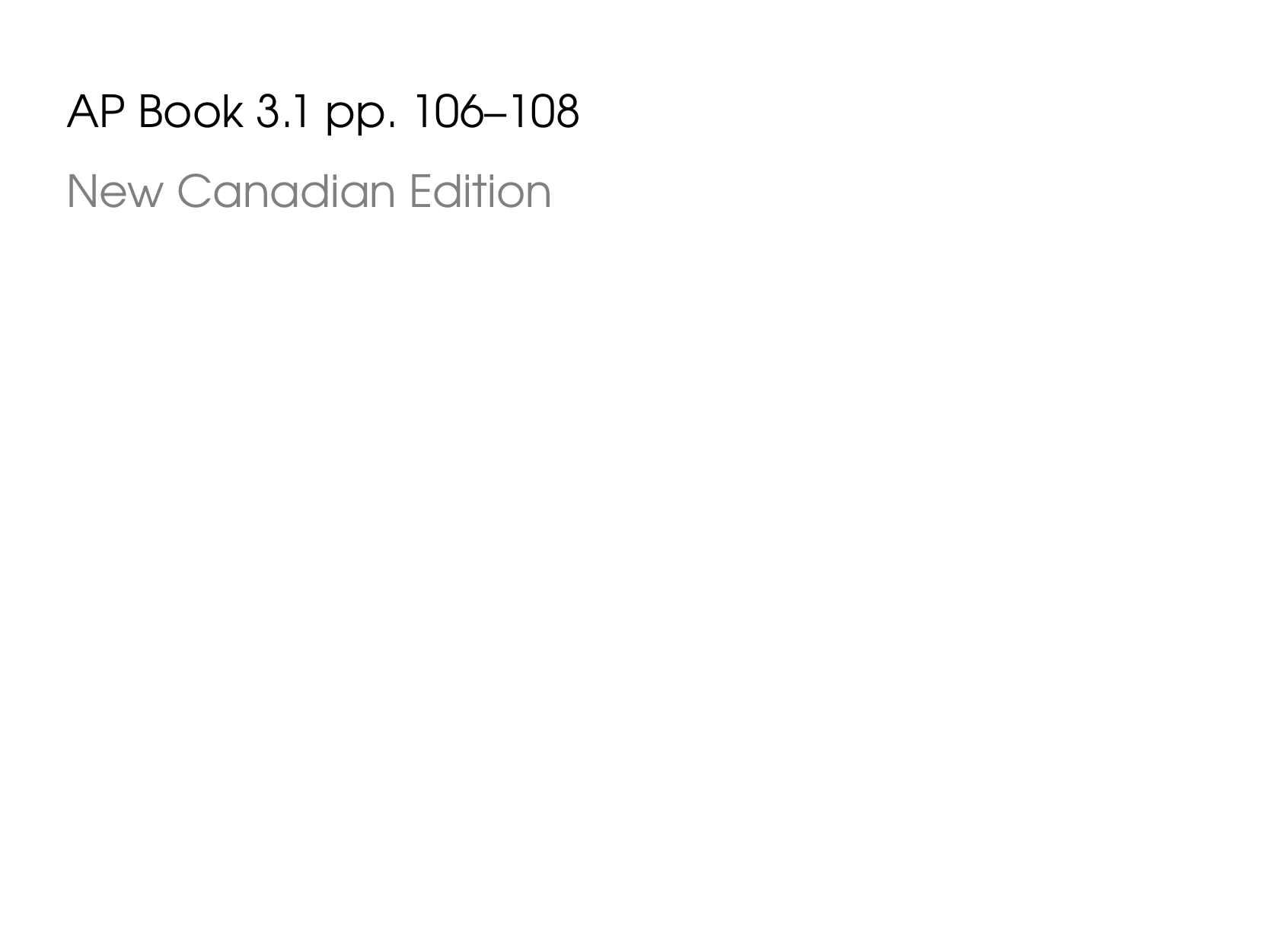

AP Book 3.1 pp. 106–108
New Canadian Edition